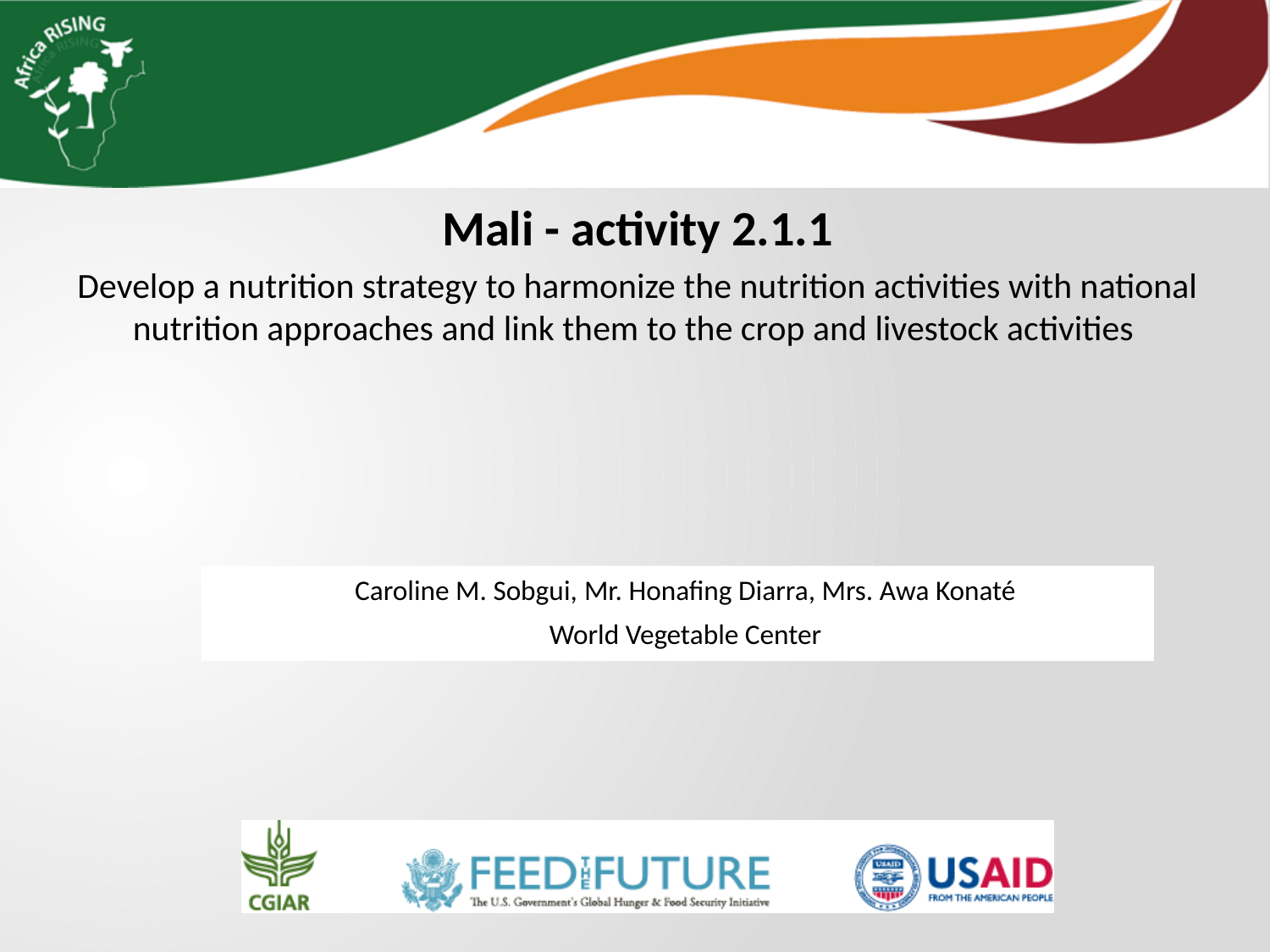

Mali - activity 2.1.1
Develop a nutrition strategy to harmonize the nutrition activities with national nutrition approaches and link them to the crop and livestock activities
Caroline M. Sobgui, Mr. Honafing Diarra, Mrs. Awa Konaté
World Vegetable Center